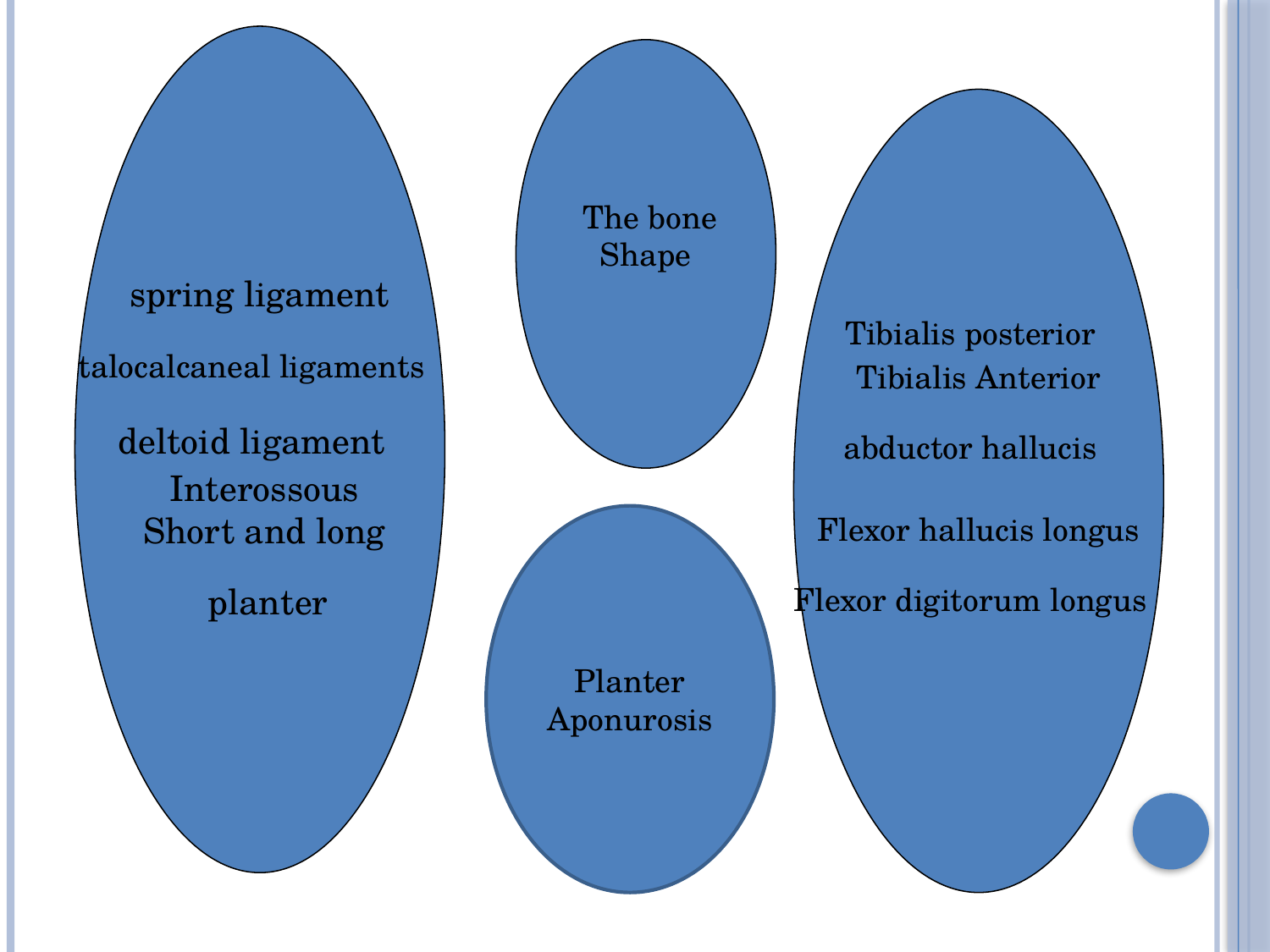

spring ligament
 talocalcaneal ligaments
 deltoid ligament
Interossous
Short and long
planter
The bone
Shape

 Tibialis posterior
Tibialis Anterior
 abductor hallucis

Flexor hallucis longus
 Flexor digitorum longus

Planter Aponurosis